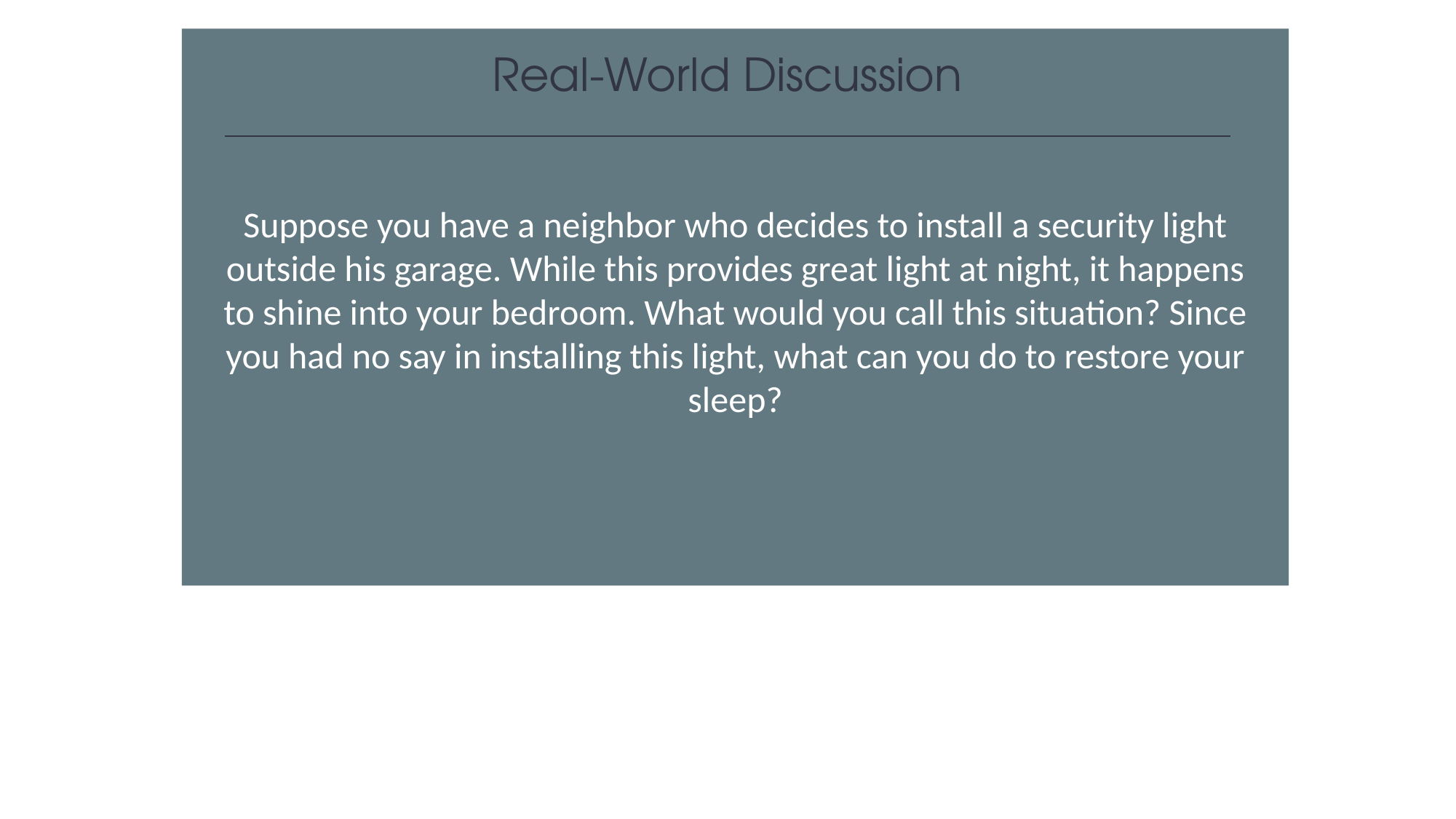

Real-World Discussion

Suppose you have a neighbor who decides to install a security light outside his garage. While this provides great light at night, it happens to shine into your bedroom. What would you call this situation? Since you had no say in installing this light, what can you do to restore your sleep?